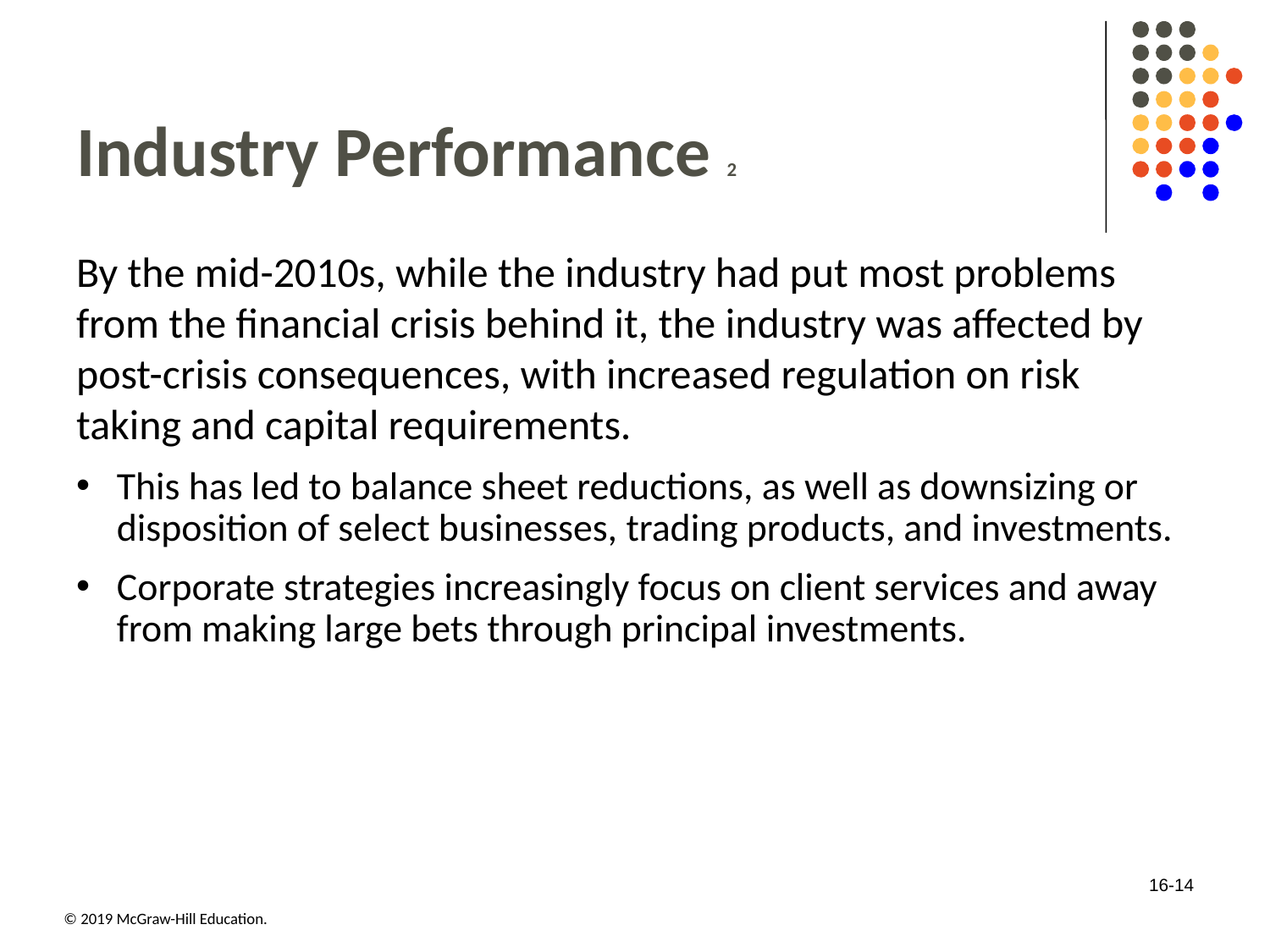

# Industry Performance 2
By the mid-2010s, while the industry had put most problems from the financial crisis behind it, the industry was affected by post-crisis consequences, with increased regulation on risk taking and capital requirements.
This has led to balance sheet reductions, as well as downsizing or disposition of select businesses, trading products, and investments.
Corporate strategies increasingly focus on client services and away from making large bets through principal investments.
16-14